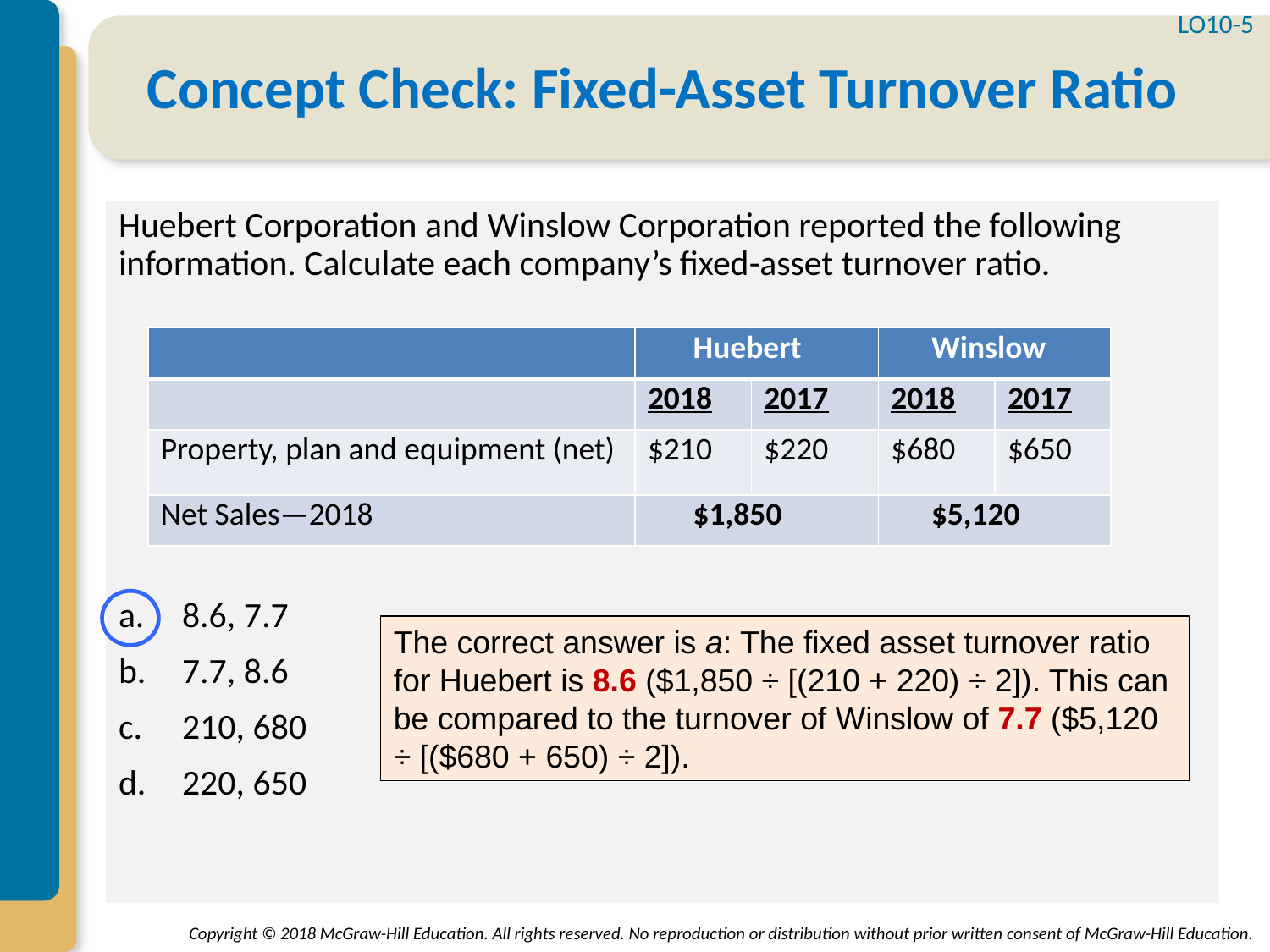

LO10-5
# Concept Check: Fixed-Asset Turnover Ratio
Huebert Corporation and Winslow Corporation reported the following information. Calculate each company’s fixed-asset turnover ratio.
8.6, 7.7
7.7, 8.6
210, 680
220, 650

|  | Huebert |  | Winslow |  |
| --- | --- | --- | --- | --- |
|  | 2018 | 2017 | 2018 | 2017 |
| Property, plan and equipment (net) | $210 | $220 | $680 | $650 |
| Net Sales—2018 | $1,850 |  | $5,120 |  |

The correct answer is a: The fixed asset turnover ratio for Huebert is 8.6 ($1,850 ÷ [(210 + 220) ÷ 2]). This can be compared to the turnover of Winslow of 7.7 ($5,120 ÷ [($680 + 650) ÷ 2]).